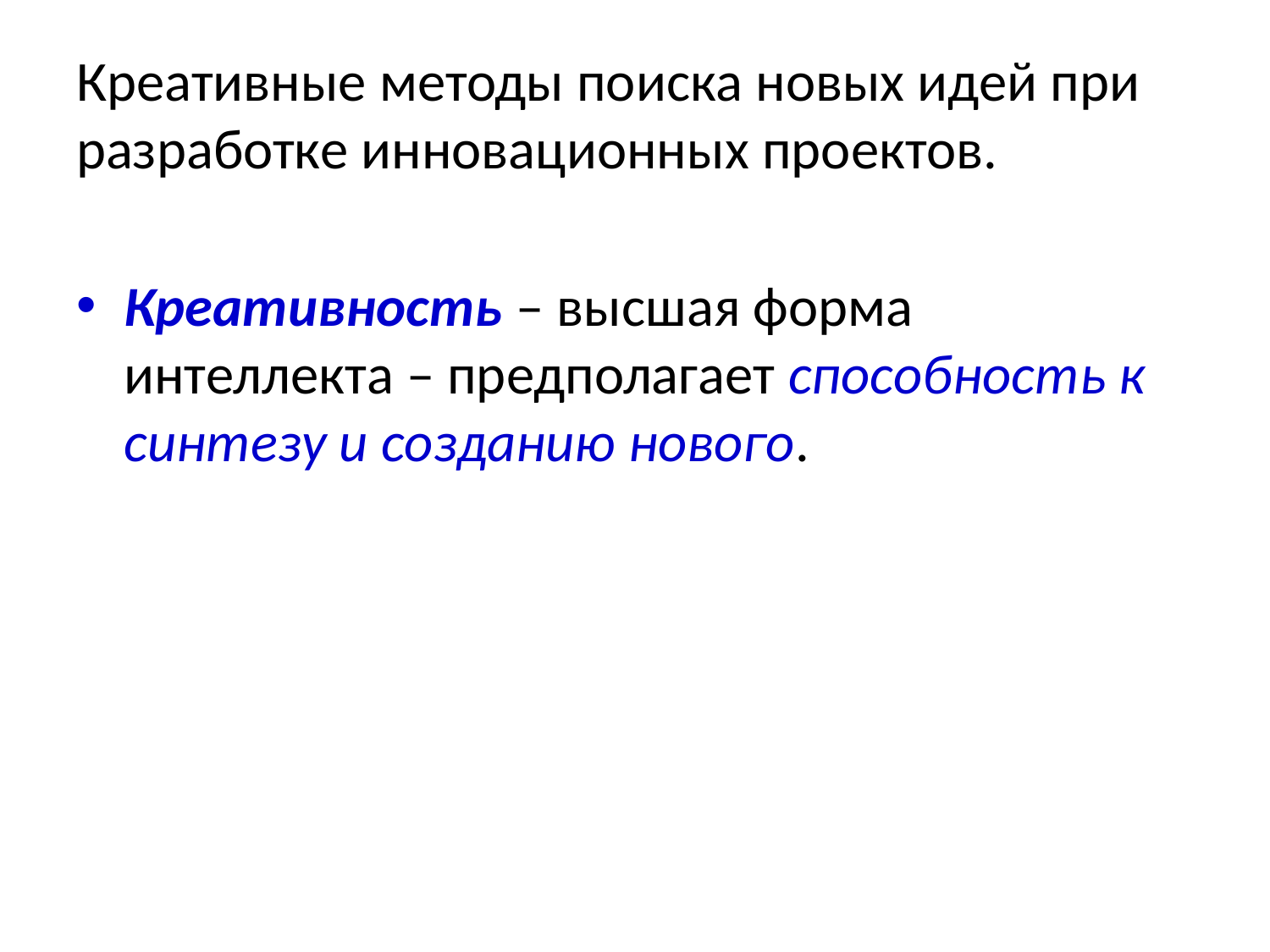

# Креативные методы поиска новых идей при разработке инновационных проектов.

Креативность – высшая форма интеллекта – предполагает способность к синтезу и созданию нового.